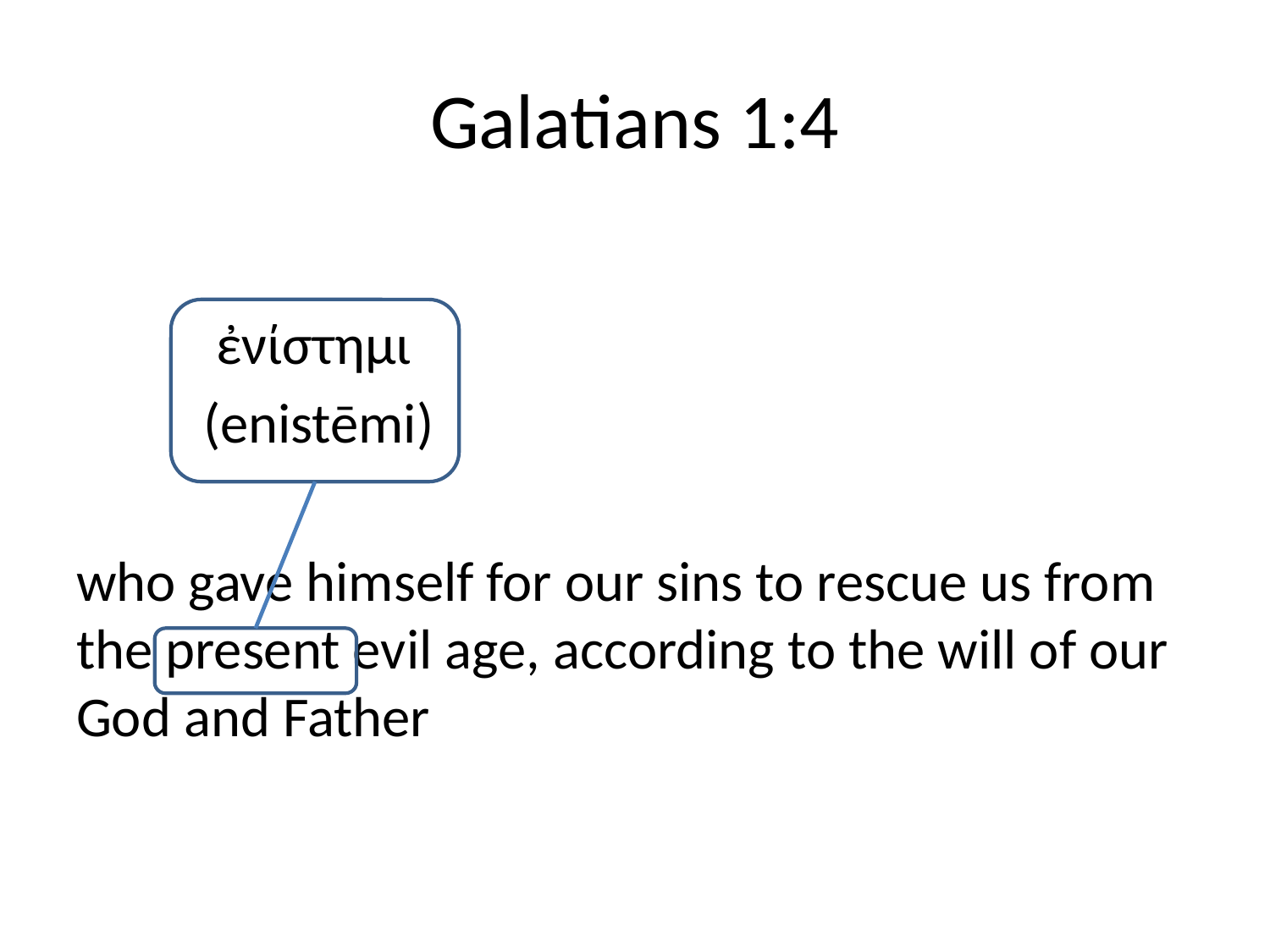

# Galatians 1:4

	 ἐνίστημι
	(enistēmi)

who gave himself for our sins to rescue us from the present evil age, according to the will of our God and Father